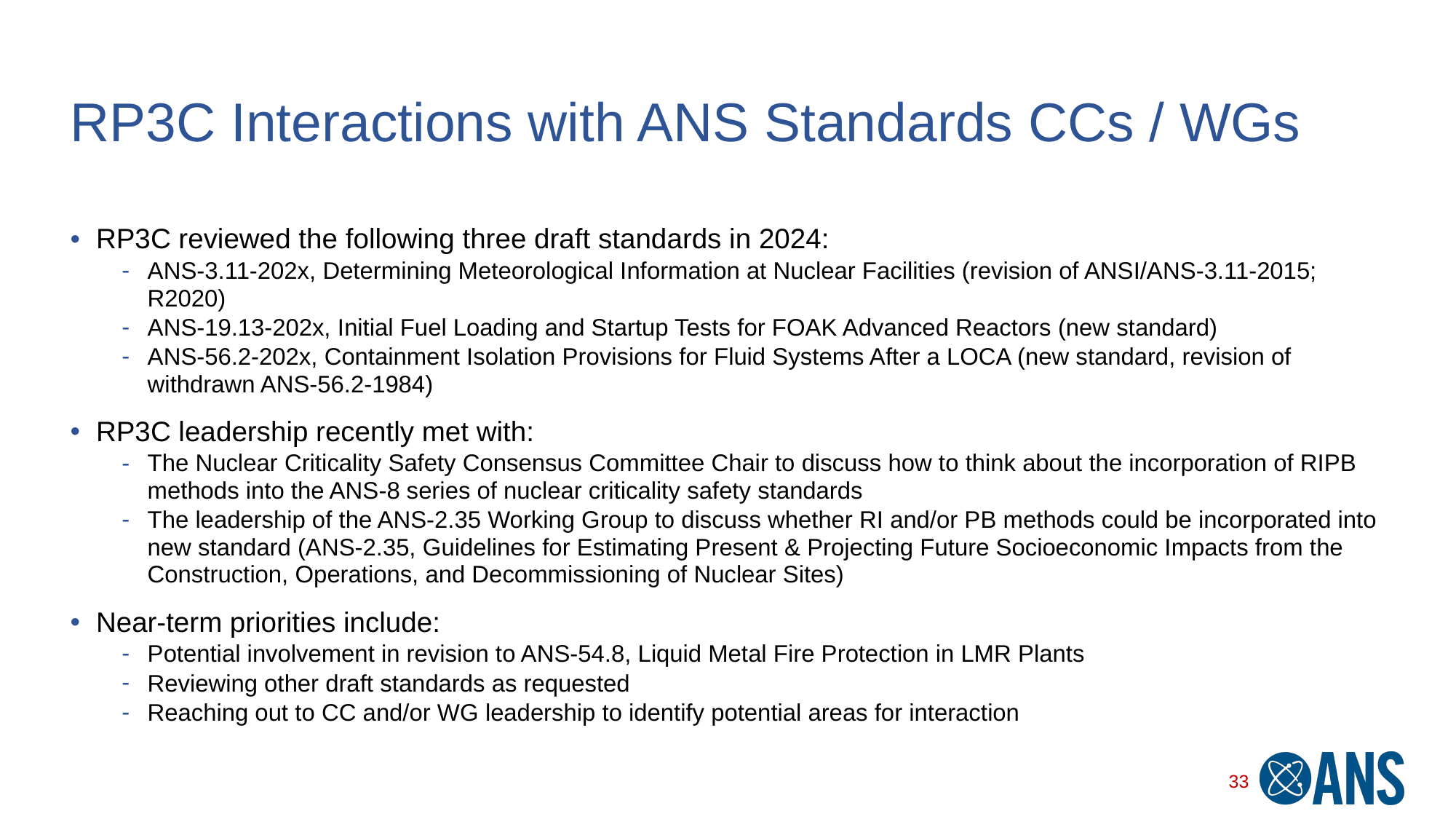

# RP3C Interactions with ANS Standards CCs / WGs
RP3C reviewed the following three draft standards in 2024:
ANS-3.11-202x, Determining Meteorological Information at Nuclear Facilities (revision of ANSI/ANS-3.11-2015; R2020)
ANS-19.13-202x, Initial Fuel Loading and Startup Tests for FOAK Advanced Reactors (new standard)
ANS-56.2-202x, Containment Isolation Provisions for Fluid Systems After a LOCA (new standard, revision of withdrawn ANS-56.2-1984)
RP3C leadership recently met with:
The Nuclear Criticality Safety Consensus Committee Chair to discuss how to think about the incorporation of RIPB methods into the ANS-8 series of nuclear criticality safety standards
The leadership of the ANS-2.35 Working Group to discuss whether RI and/or PB methods could be incorporated into new standard (ANS-2.35, Guidelines for Estimating Present & Projecting Future Socioeconomic Impacts from the Construction, Operations, and Decommissioning of Nuclear Sites)
Near-term priorities include:
Potential involvement in revision to ANS-54.8, Liquid Metal Fire Protection in LMR Plants
Reviewing other draft standards as requested
Reaching out to CC and/or WG leadership to identify potential areas for interaction

33